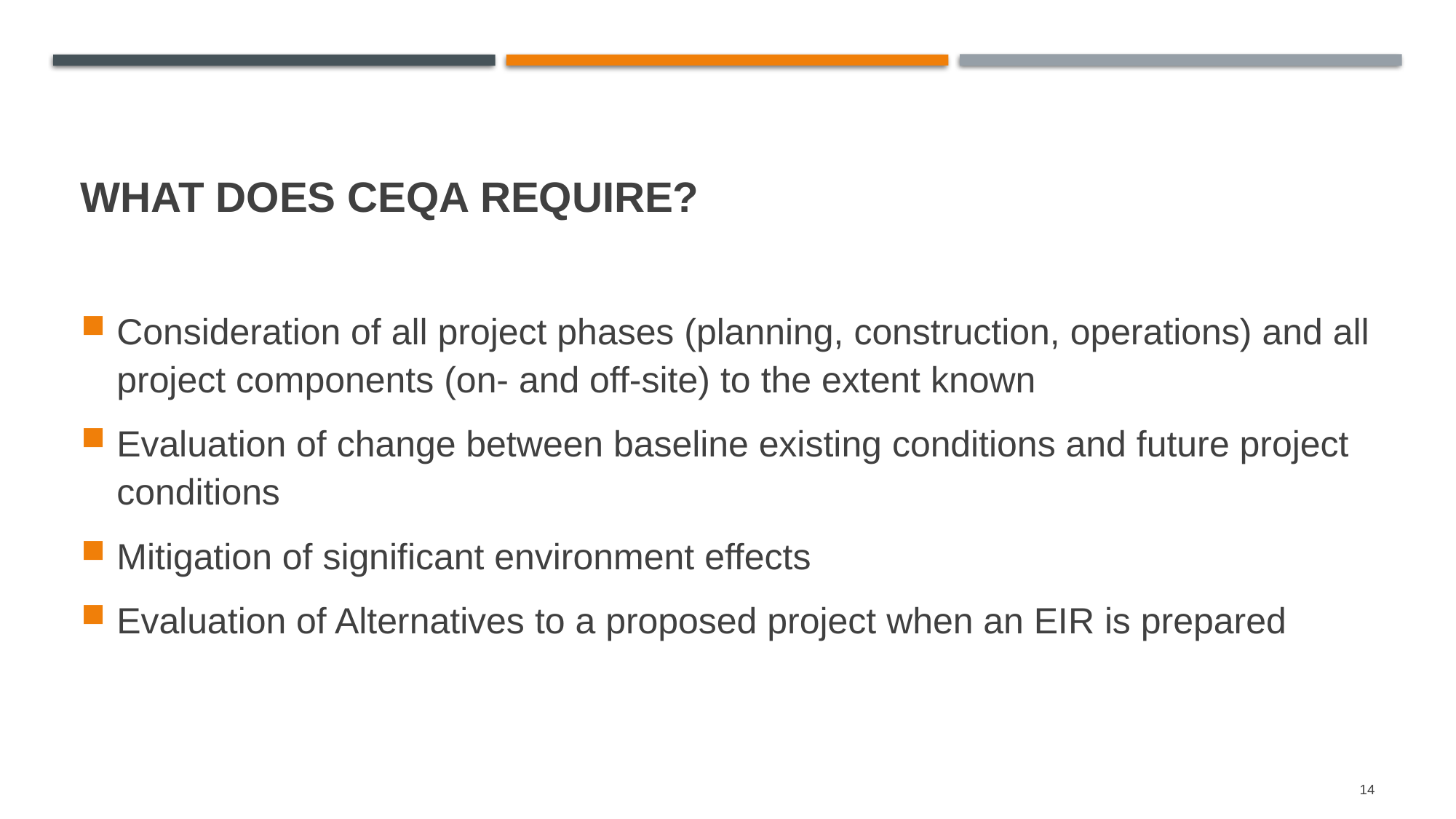

# What Does CEQA Require?
Consideration of all project phases (planning, construction, operations) and all project components (on- and off-site) to the extent known
Evaluation of change between baseline existing conditions and future project conditions
Mitigation of significant environment effects
Evaluation of Alternatives to a proposed project when an EIR is prepared

14